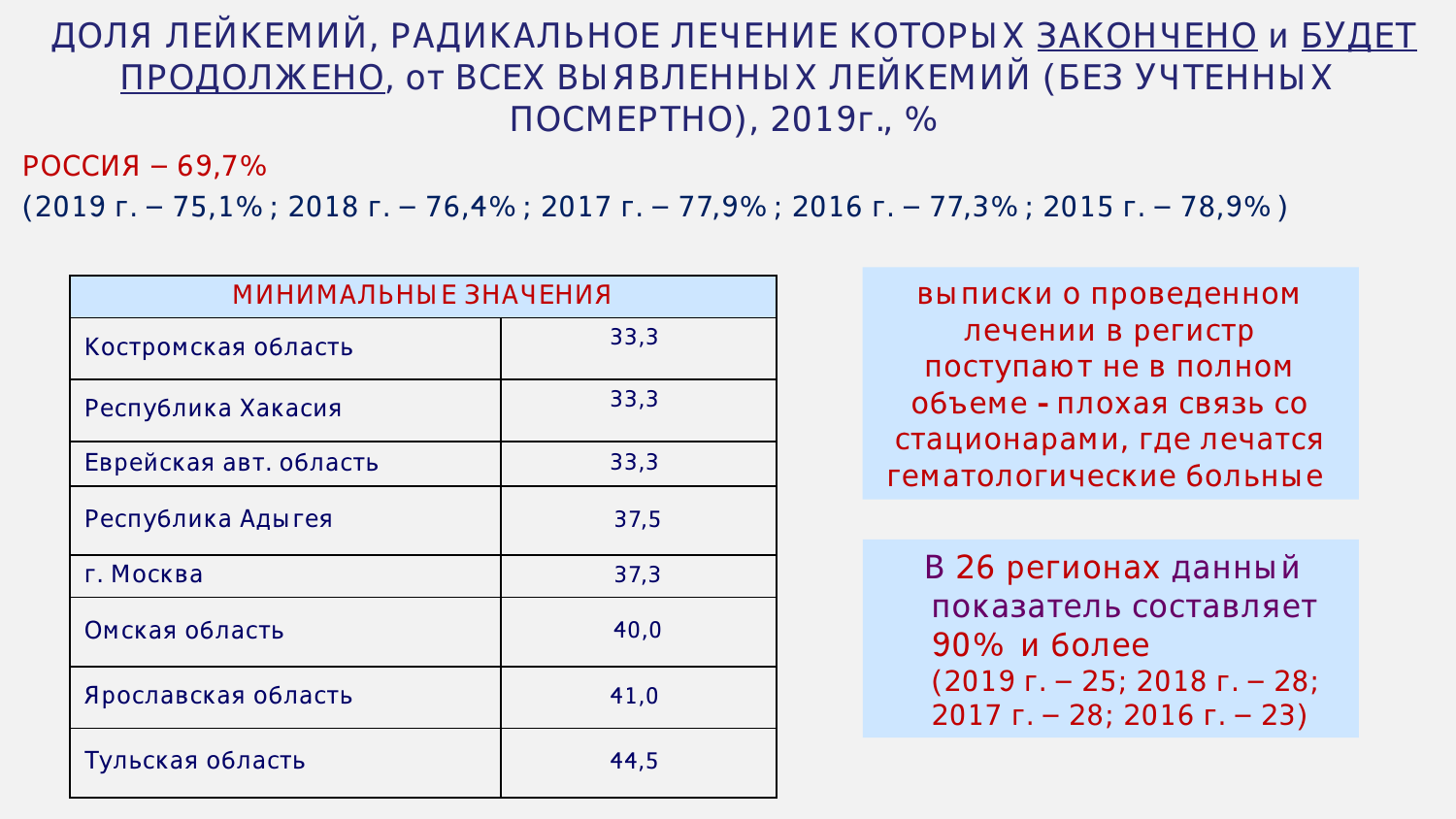

ДОЛЯ ЛЕЙКЕМИЙ, РАДИКАЛЬНОЕ ЛЕЧЕНИЕ КОТОРЫХ ЗАКОНЧЕНО и БУДЕТ ПРОДОЛЖЕНО, от ВСЕХ ВЫЯВЛЕННЫХ ЛЕЙКЕМИЙ (БЕЗ УЧТЕННЫХ ПОСМЕРТНО), 2019г., %
РОССИЯ – 69,7%
(2019 г. – 75,1%; 2018 г. – 76,4%; 2017 г. – 77,9%; 2016 г. – 77,3%; 2015 г. – 78,9%)
выписки о проведенном лечении в регистр поступают не в полном объеме − плохая связь со стационарами, где лечатся гематологические больные
| МИНИМАЛЬНЫЕ ЗНАЧЕНИЯ |  |
| --- | --- |
| Костромская область | 33,3 |
| Республика Хакасия | 33,3 |
| Еврейская авт. область | 33,3 |
| Республика Адыгея | 37,5 |
| г. Москва | 37,3 |
| Омская область | 40,0 |
| Ярославская область | 41,0 |
| Тульская область | 44,5 |
     В 26 регионах данный показатель составляет  90% и более
(2019 г. – 25; 2018 г. – 28; 2017 г. – 28; 2016 г. – 23)